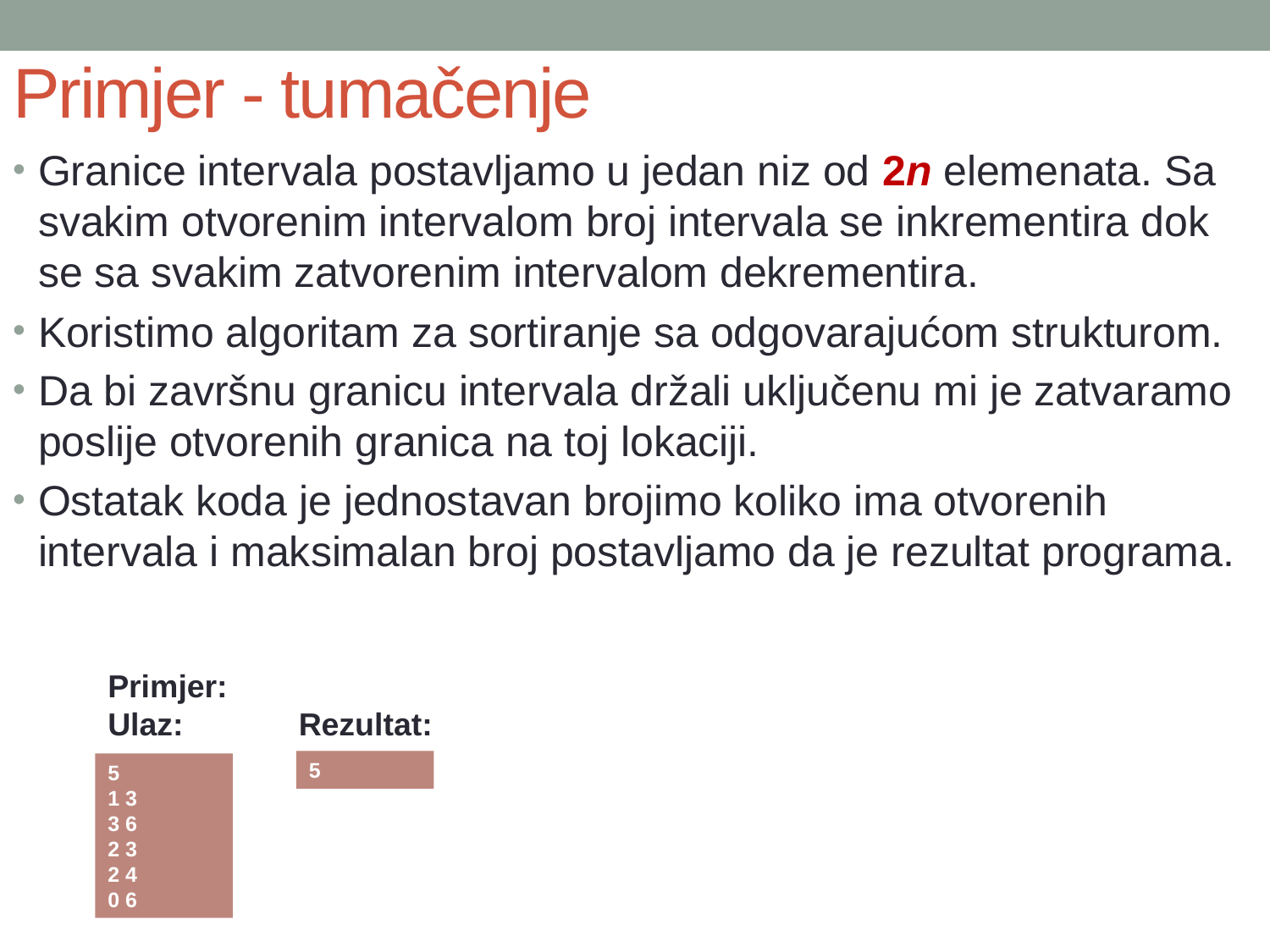

# Primjer - tumačenje
Granice intervala postavljamo u jedan niz od 2n elemenata. Sa svakim otvorenim intervalom broj intervala se inkrementira dok se sa svakim zatvorenim intervalom dekrementira.
Koristimo algoritam za sortiranje sa odgovarajućom strukturom.
Da bi završnu granicu intervala držali uključenu mi je zatvaramo poslije otvorenih granica na toj lokaciji.
Ostatak koda je jednostavan brojimo koliko ima otvorenih intervala i maksimalan broj postavljamo da je rezultat programa.
Primjer:
Ulaz:             Rezultat:
5
5
1 3
3 6
2 3
2 4
0 6